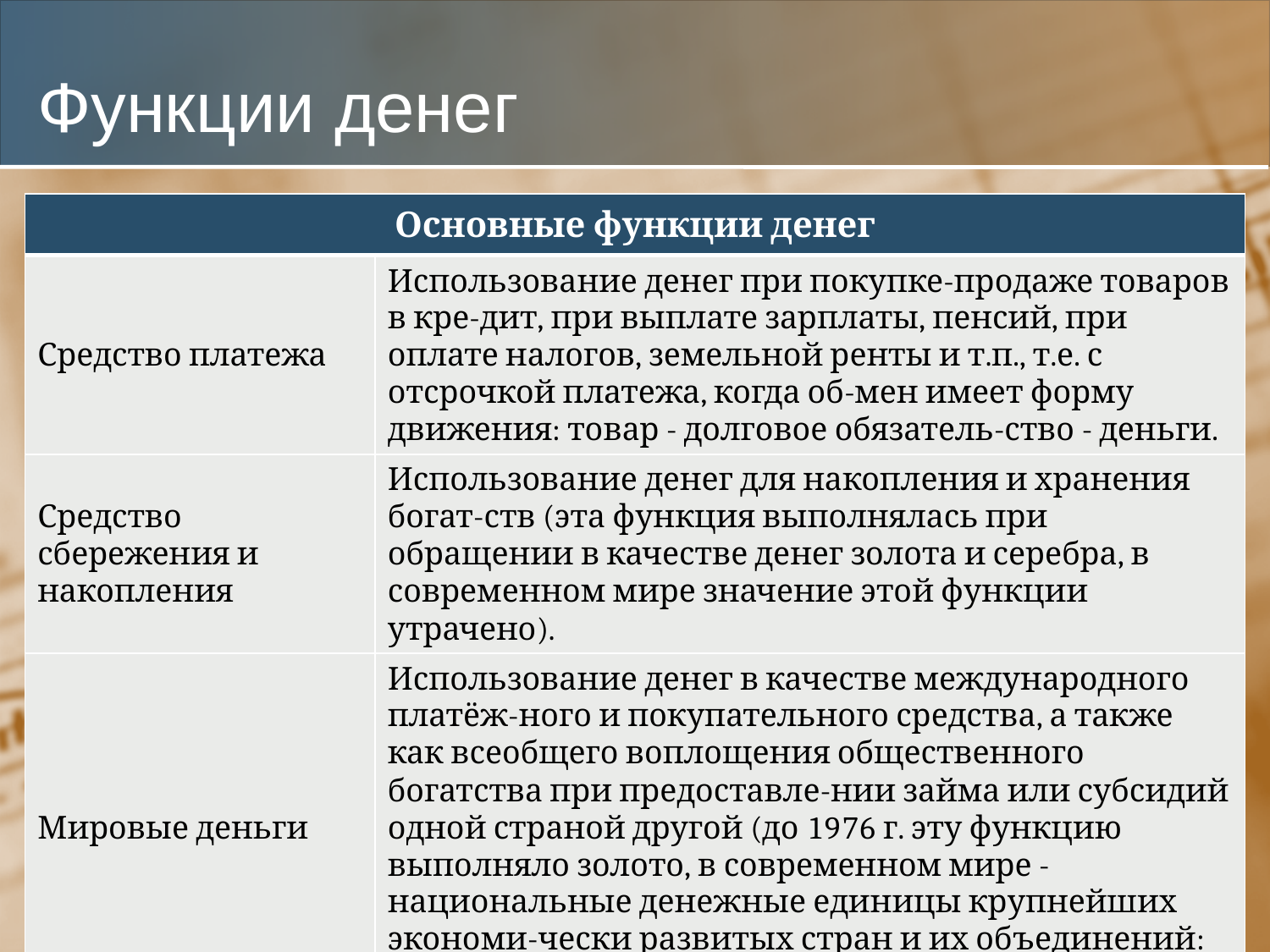

# Функции денег
| Основные функции денег |  |
| --- | --- |
| Средство платежа | Использование денег при покупке-продаже товаров в кре-дит, при выплате зарплаты, пенсий, при оплате налогов, земельной ренты и т.п., т.е. с отсрочкой платежа, когда об-мен имеет форму движения: товар - долговое обязатель-ство - деньги. |
| Средство сбережения и накопления | Использование денег для накопления и хранения богат-ств (эта функция выполнялась при обращении в качестве денег золота и серебра, в современном мире значение этой функции утрачено). |
| Мировые деньги | Использование денег в качестве международного платёж-ного и покупательного средства, а также как всеобщего воплощения общественного богатства при предоставле-нии займа или субсидий одной страной другой (до 1976 г. эту функцию выполняло золото, в современном мире - национальные денежные единицы крупнейших экономи-чески развитых стран и их объединений: €, ₤, $, ¥). |